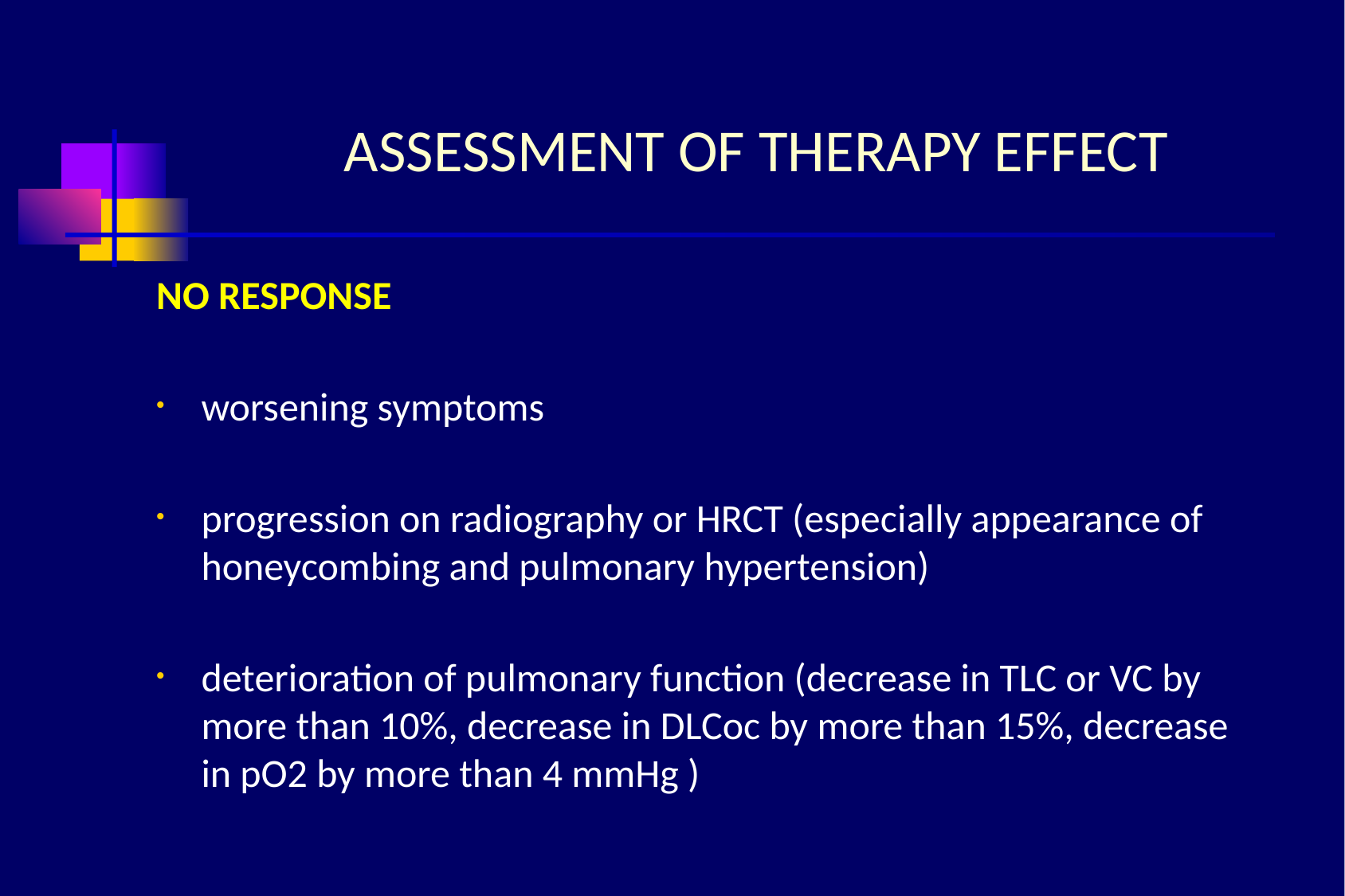

# ASSESSMENT OF THERAPY EFFECT
NO RESPONSE

worsening symptoms

progression on radiography or HRCT (especially appearance of honeycombing and pulmonary hypertension)

deterioration of pulmonary function (decrease in TLC or VC by more than 10%, decrease in DLCoc by more than 15%, decrease in pO2 by more than 4 mmHg )